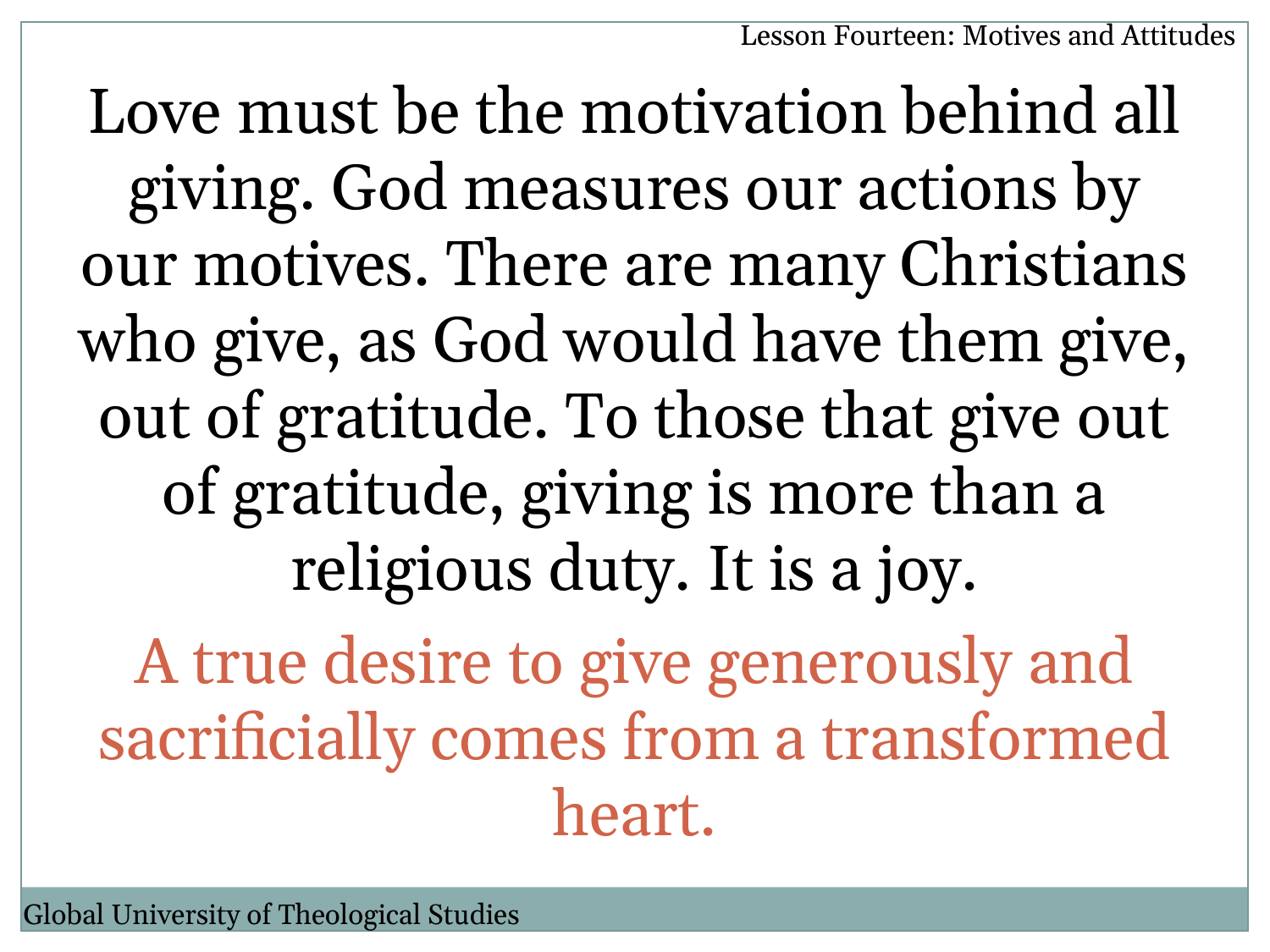

Lesson Fourteen: Motives and Attitudes
Love must be the motivation behind all giving. God measures our actions by our motives. There are many Christians who give, as God would have them give, out of gratitude. To those that give out of gratitude, giving is more than a religious duty. It is a joy.
A true desire to give generously and sacrificially comes from a transformed heart.
Global University of Theological Studies